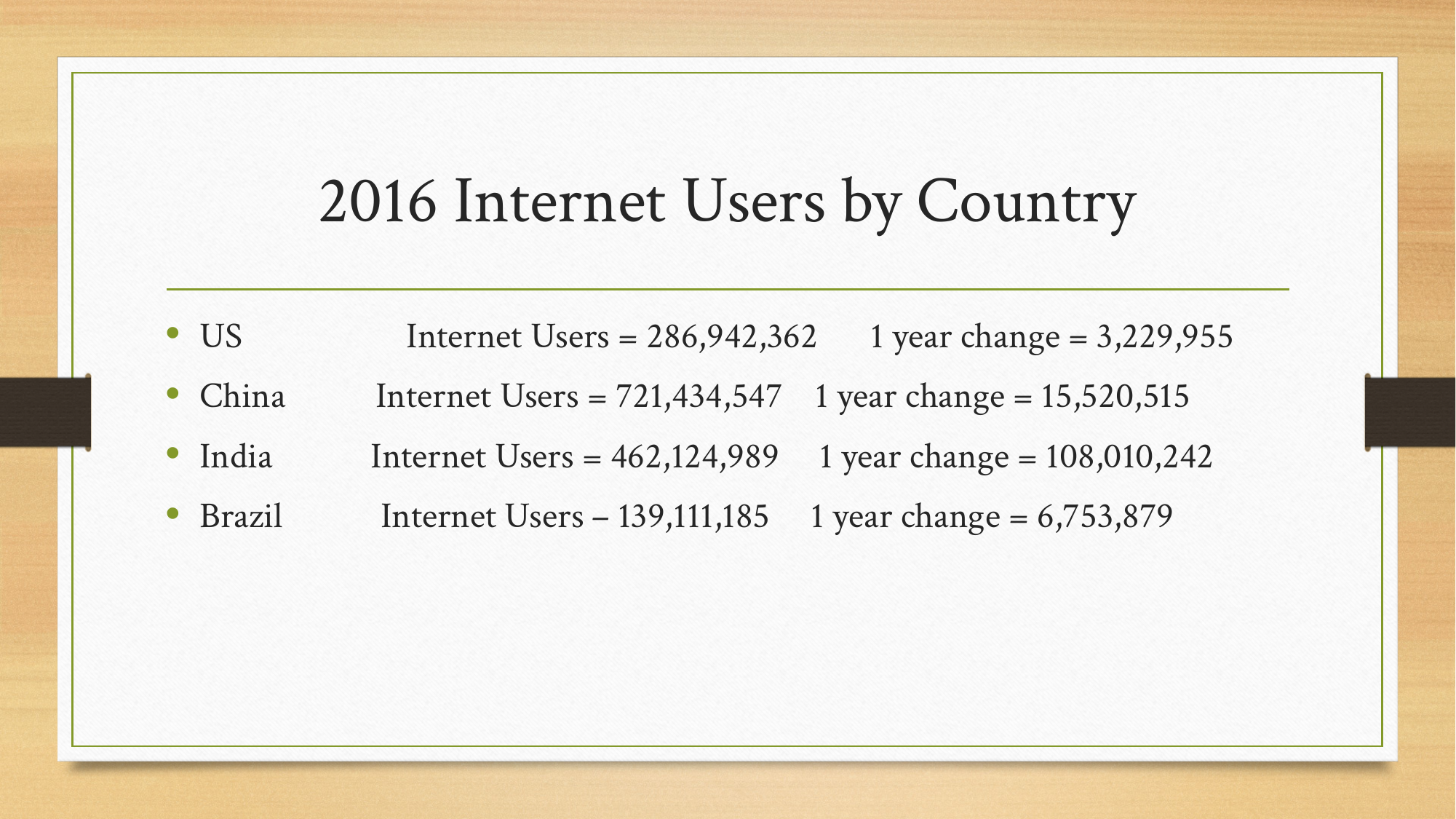

# 2016 Internet Users by Country
US	            Internet Users = 286,942,362	  1 year change = 3,229,955
China           Internet Users = 721,434,547    1 year change = 15,520,515
India            Internet Users = 462,124,989     1 year change = 108,010,242
Brazil            Internet Users – 139,111,185     1 year change = 6,753,879